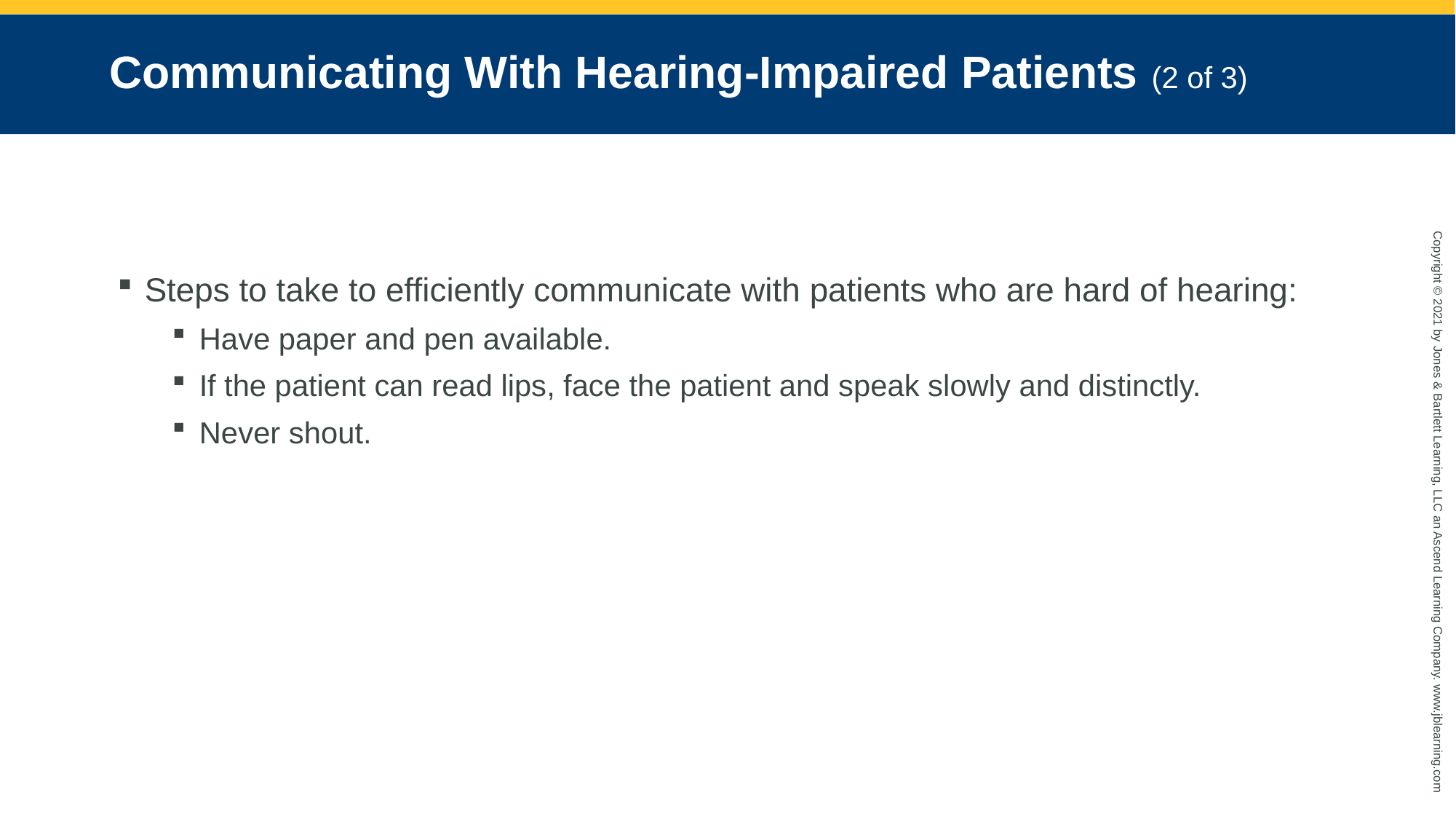

# Communicating With Hearing-Impaired Patients (2 of 3)
Steps to take to efficiently communicate with patients who are hard of hearing:
Have paper and pen available.
If the patient can read lips, face the patient and speak slowly and distinctly.
Never shout.